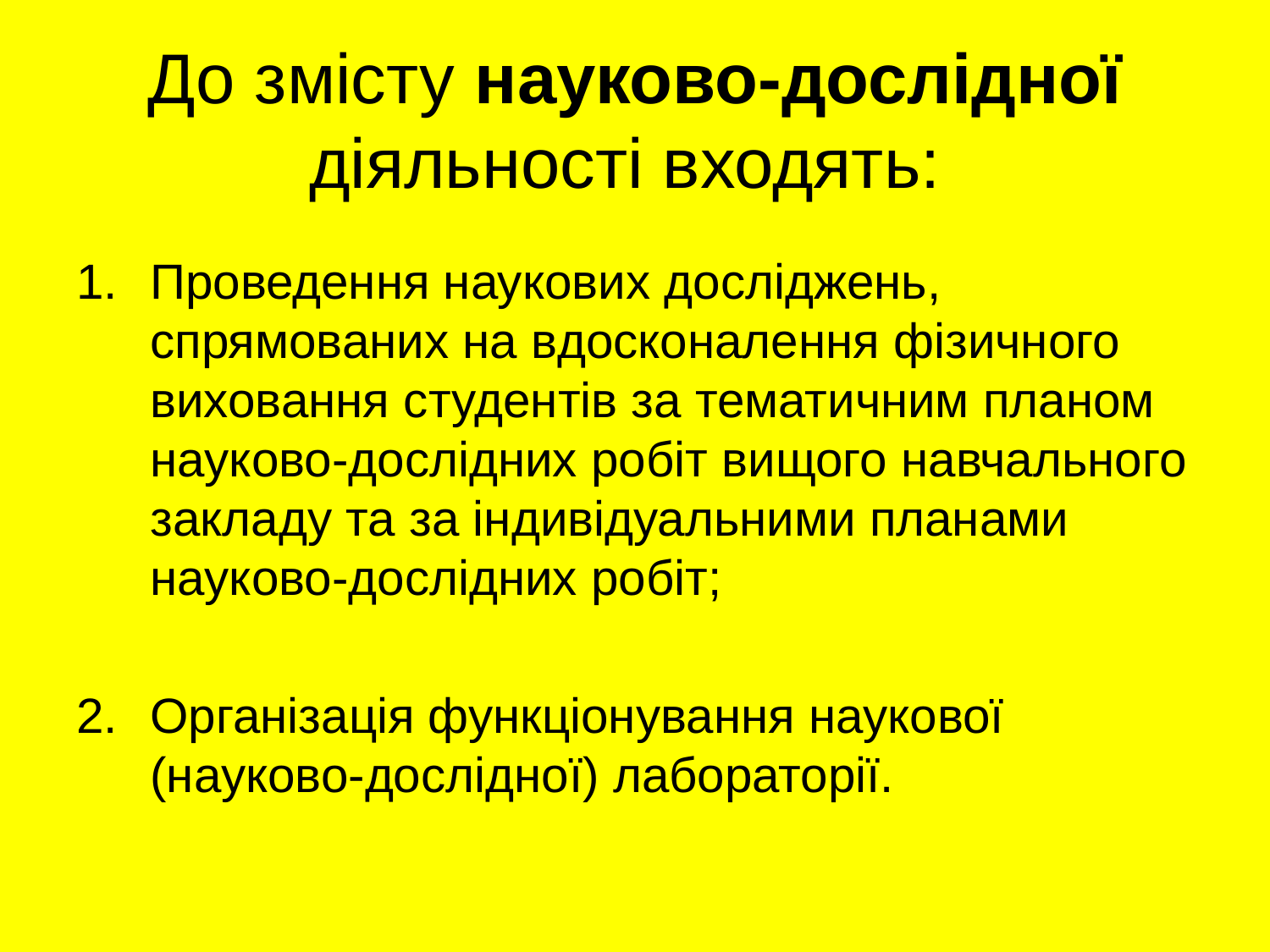

# До змісту науково-дослідної діяльності входять:
Проведення наукових досліджень, спрямованих на вдосконалення фізичного виховання студентів за тематичним планом науково-дослідних робіт вищого навчального закладу та за індивідуальними планами науково-дослідних робіт;

Організація функціонування наукової (науково-дослідної) лабораторії.